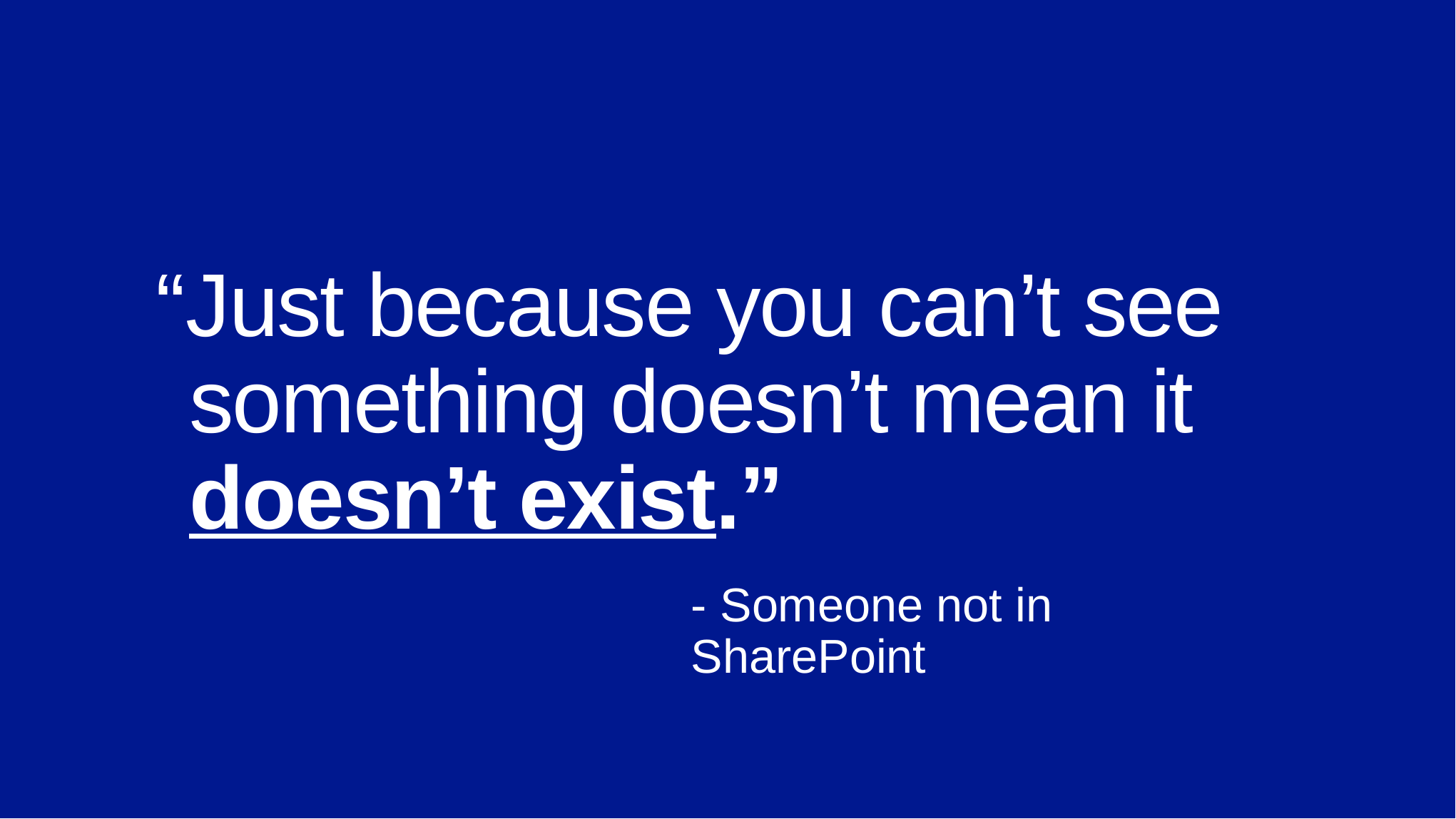

# “Just because you can’t see something doesn’t mean it doesn’t exist.”
- Someone not in SharePoint